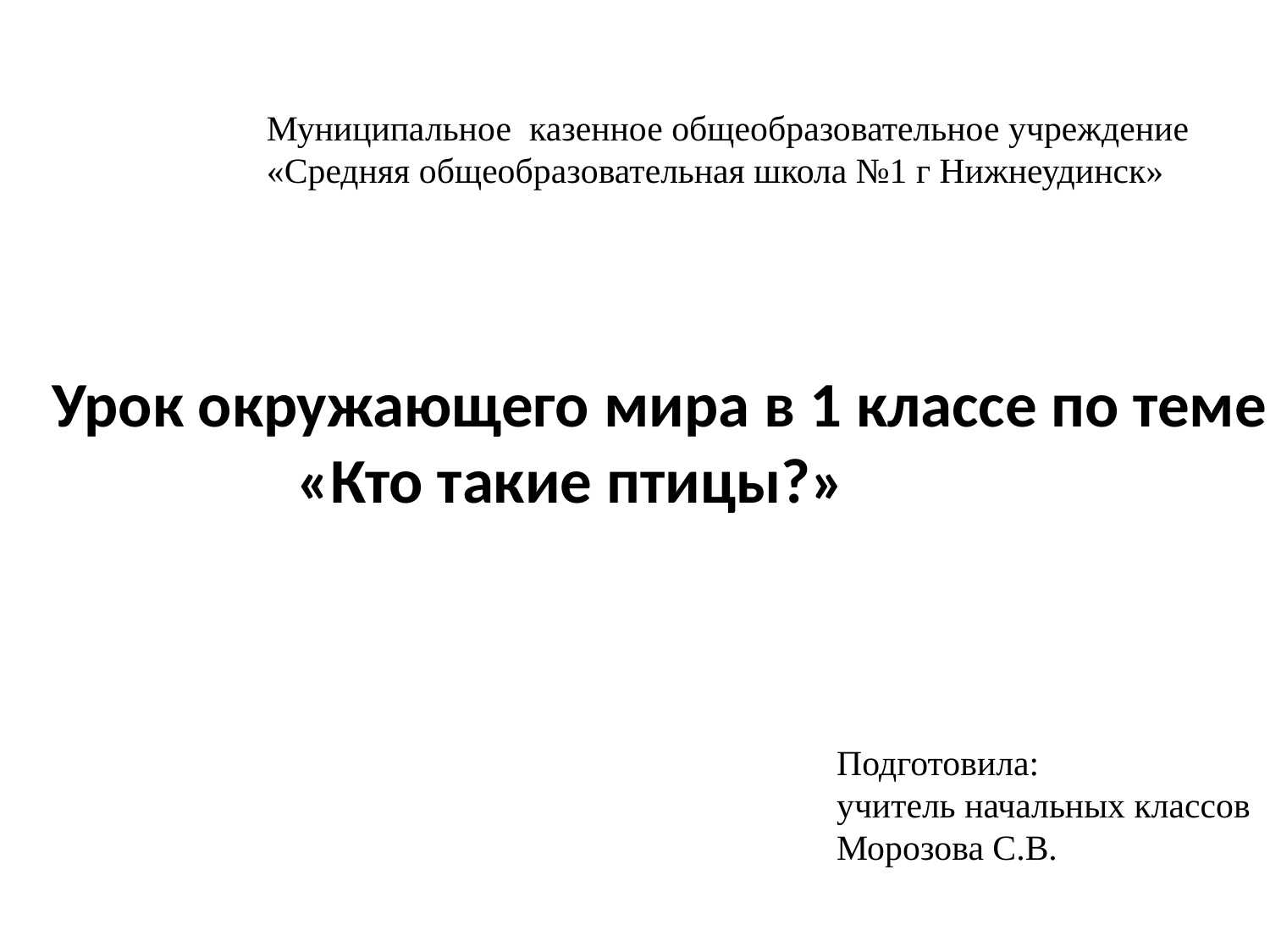

Муниципальное  казенное общеобразовательное учреждение
«Средняя общеобразовательная школа №1 г Нижнеудинск»
Урок окружающего мира в 1 классе по теме:
                 «Кто такие птицы?»

Подготовила:
учитель начальных классов
Морозова С.В.